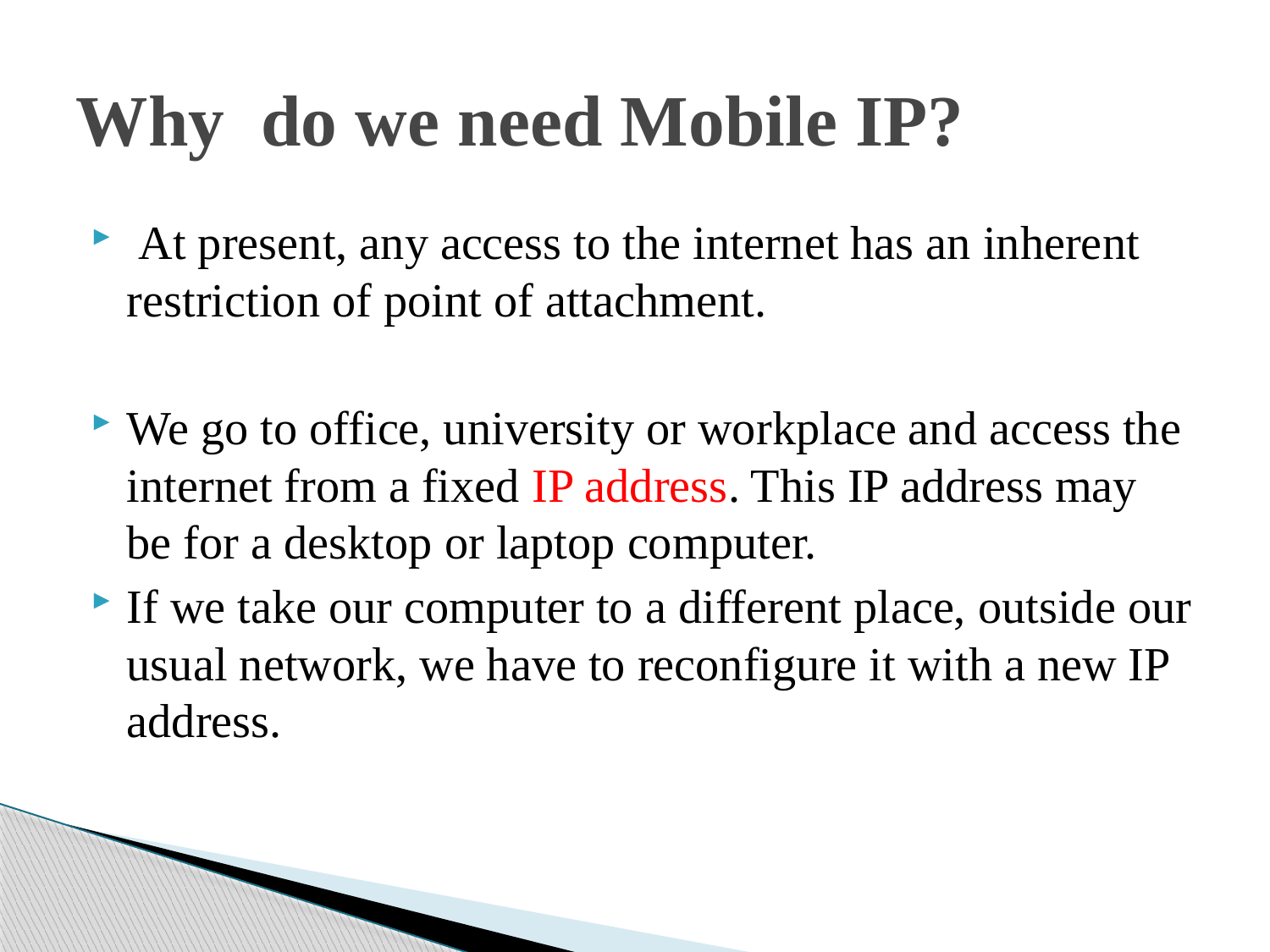

# Why  do we need Mobile IP?
 At present, any access to the internet has an inherent restriction of point of attachment.

We go to office, university or workplace and access the internet from a fixed IP address. This IP address may be for a desktop or laptop computer.
If we take our computer to a different place, outside our usual network, we have to reconfigure it with a new IP address.